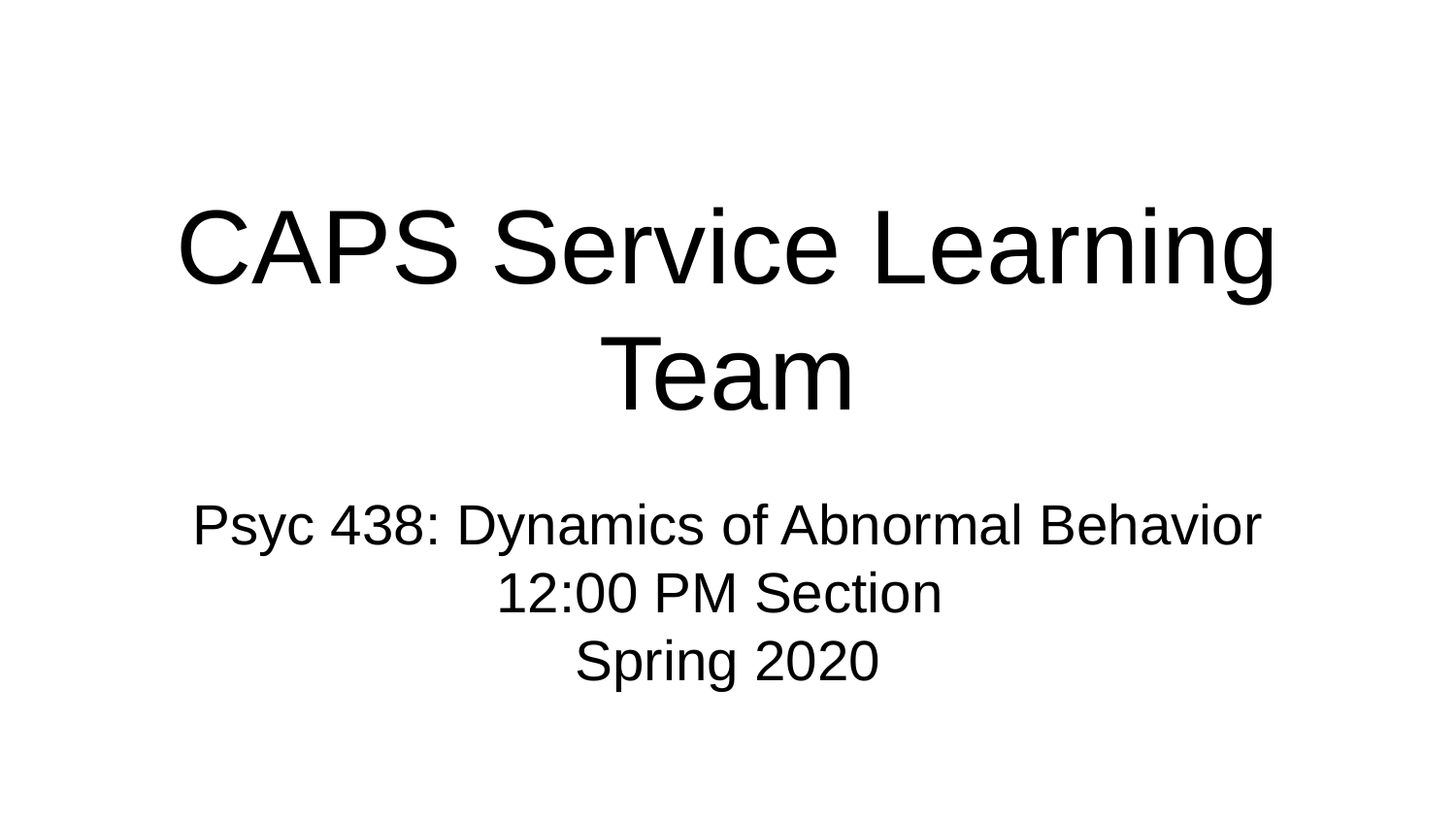

# CAPS Service Learning Team
Psyc 438: Dynamics of Abnormal Behavior
12:00 PM Section
Spring 2020